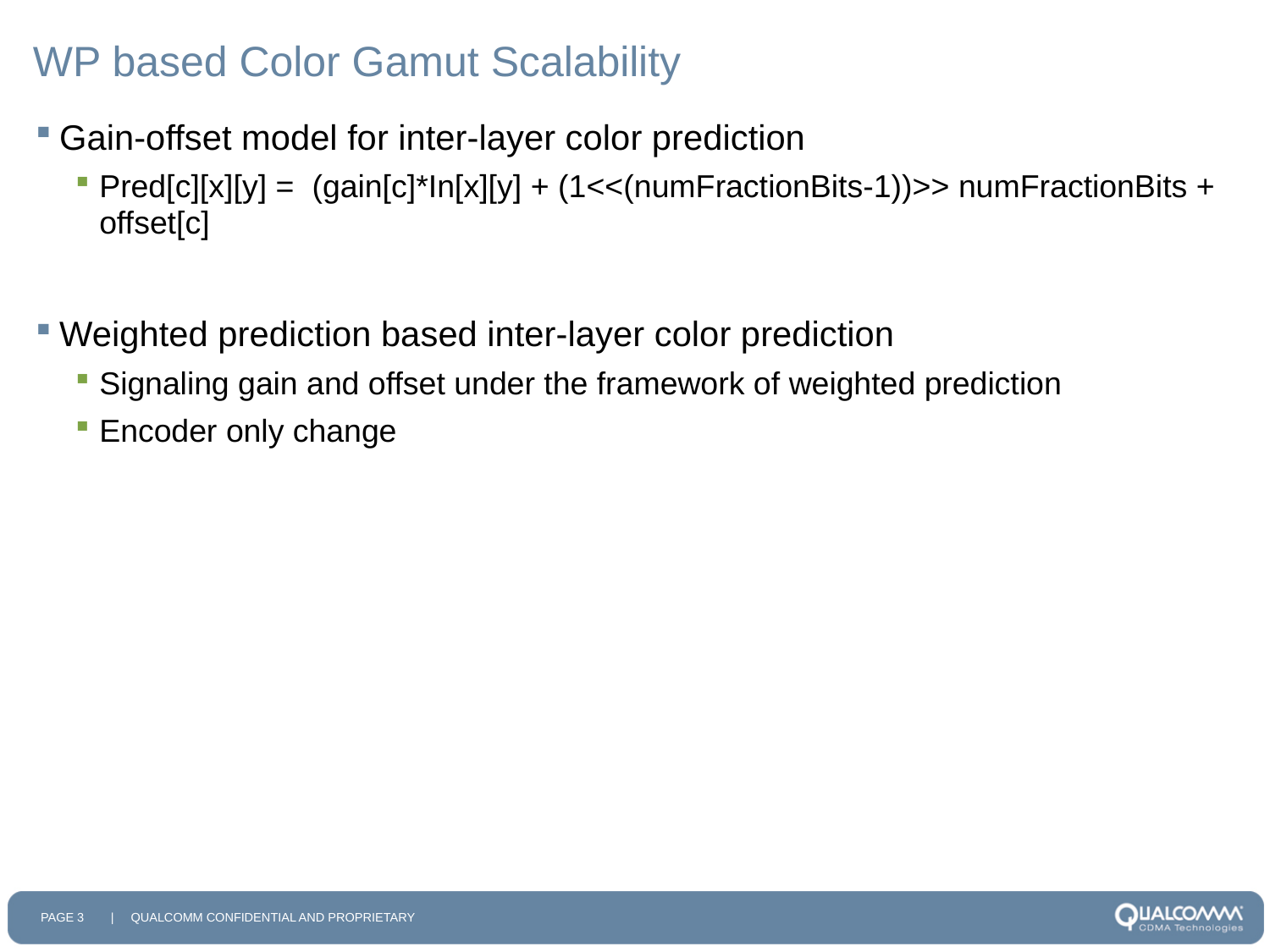

# WP based Color Gamut Scalability
Gain-offset model for inter-layer color prediction
Pred[c][x][y] =  (gain[c]*In[x][y] + (1<<(numFractionBits-1))>> numFractionBits + offset[c]

Weighted prediction based inter-layer color prediction
Signaling gain and offset under the framework of weighted prediction
Encoder only change